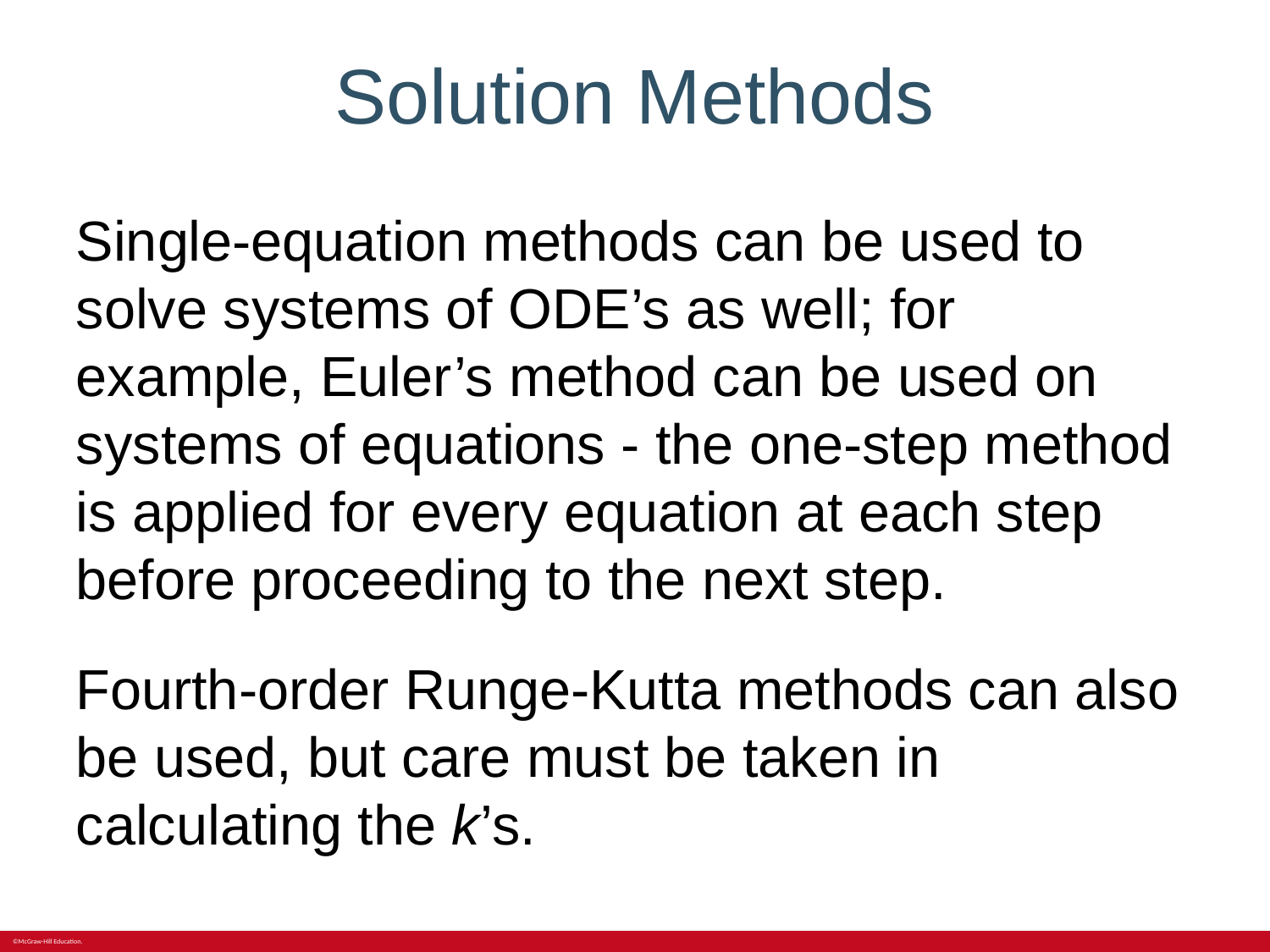

# Solution Methods
Single-equation methods can be used to solve systems of ODE’s as well; for example, Euler’s method can be used on systems of equations - the one-step method is applied for every equation at each step before proceeding to the next step.
Fourth-order Runge-Kutta methods can also be used, but care must be taken in calculating the k’s.